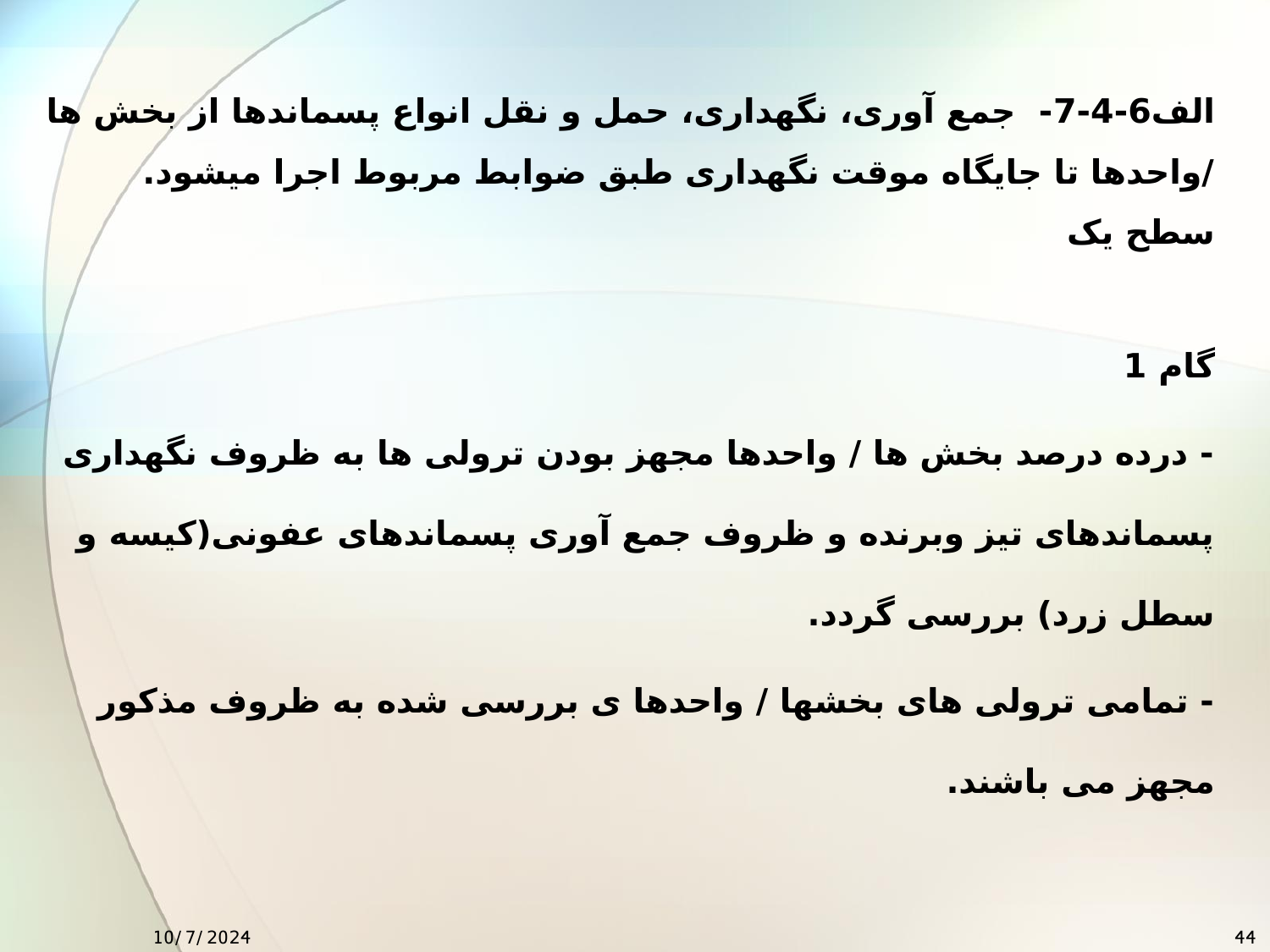

الف6-4-7-  جمع آوری، نگهداری، حمل و نقل انواع پسماندها از بخش ها /واحدها تا جایگاه موقت نگهداری طبق ضوابط مربوط اجرا میشود.     سطح یک

گام 1
- درده درصد بخش ها / واحدها مجهز بودن ترولی ها به ظروف نگهداری پسماندهای تیز وبرنده و ظروف جمع آوری پسماندهای عفونی(کیسه و سطل زرد) بررسی گردد.
- تمامی ترولی های بخشها / واحدها ی بررسی شده به ظروف مذکور مجهز می باشند.

10/7/2024
44